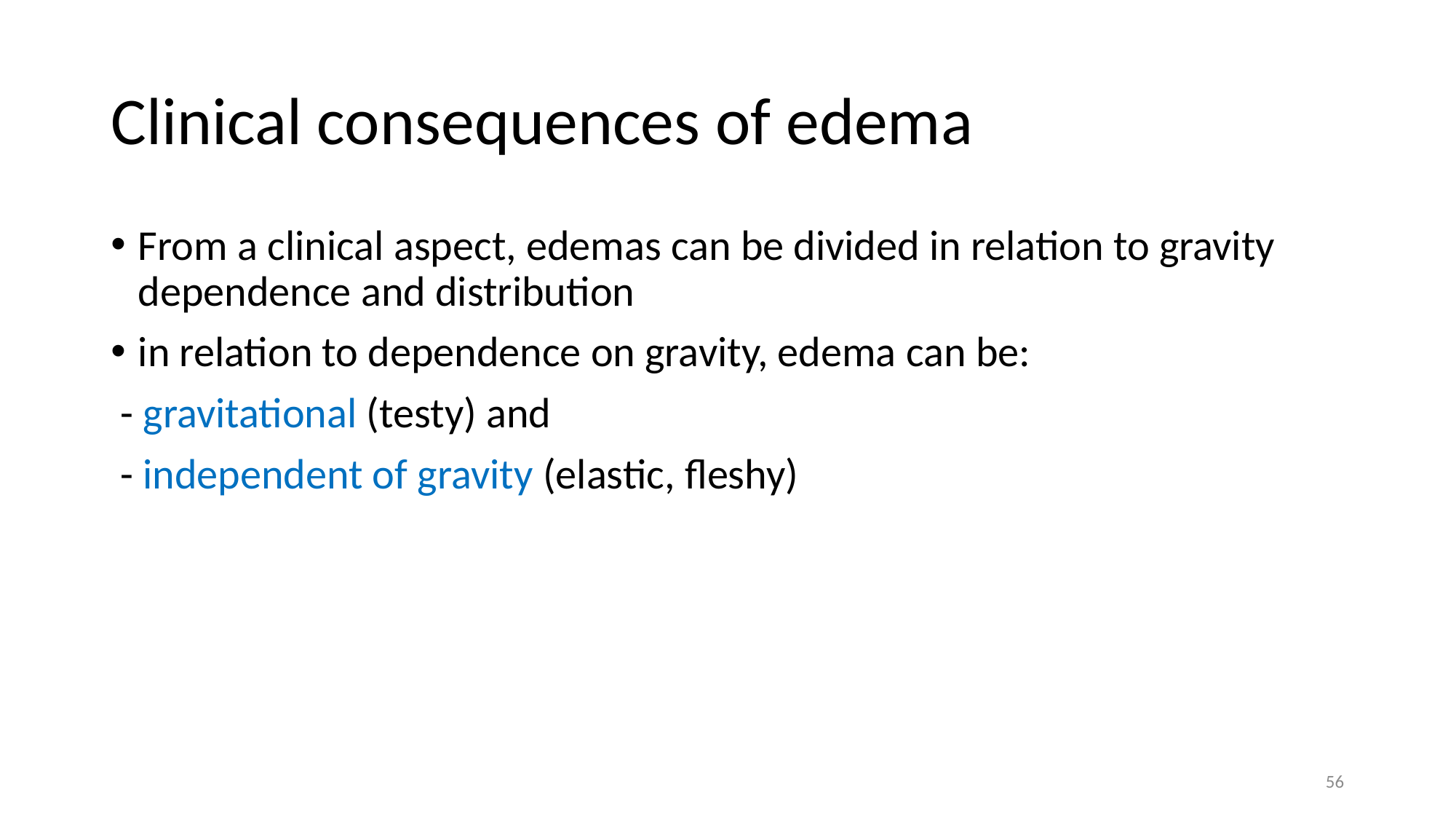

# Clinical consequences of edema
From a clinical aspect, edemas can be divided in relation to gravity dependence and distribution
in relation to dependence on gravity, edema can be:
 - gravitational (testy) and
 - independent of gravity (elastic, fleshy)
56